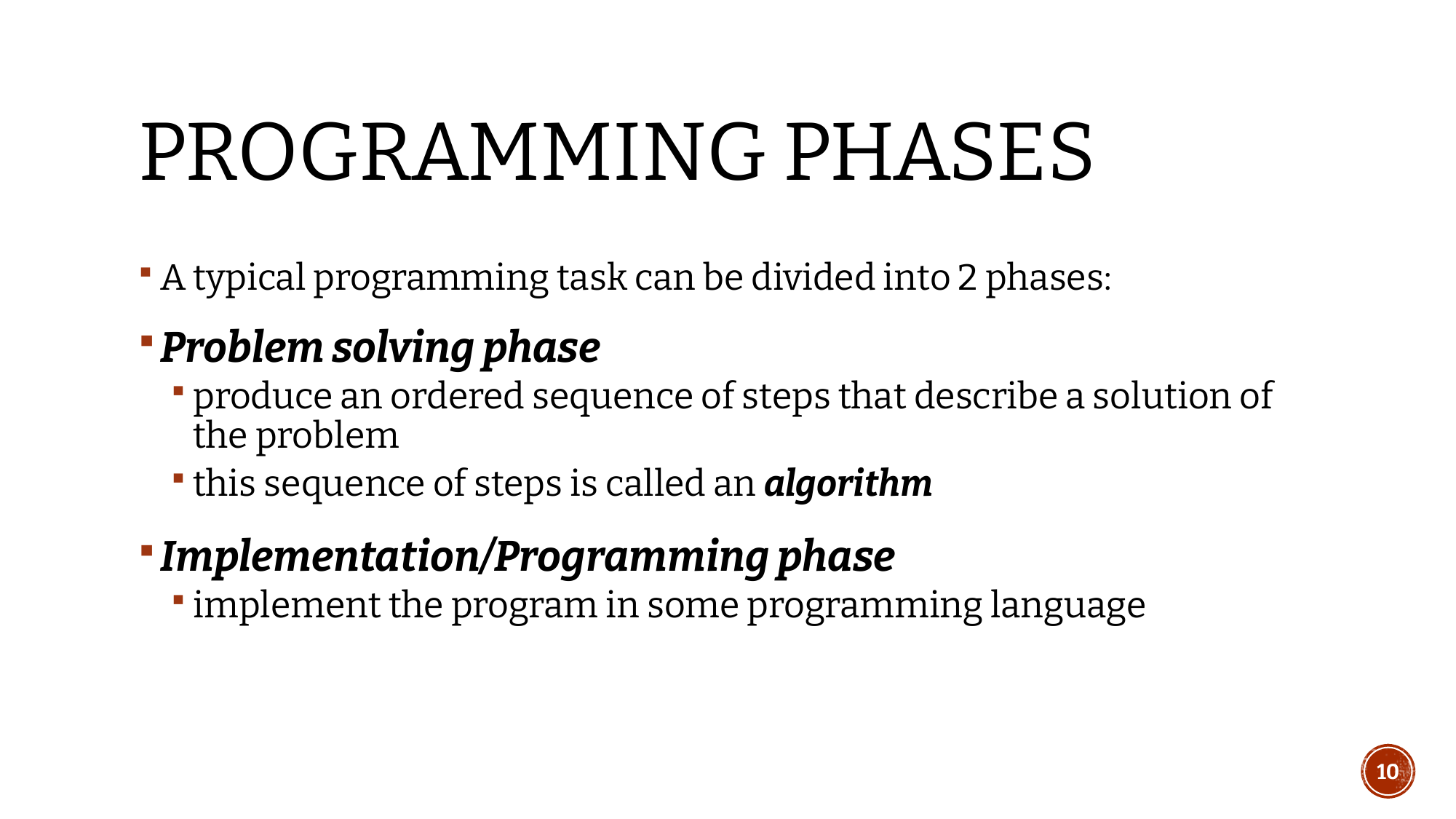

# Programming phases
A typical programming task can be divided into 2 phases:
Problem solving phase
produce an ordered sequence of steps that describe a solution of the problem
this sequence of steps is called an algorithm
Implementation/Programming phase
implement the program in some programming language

10